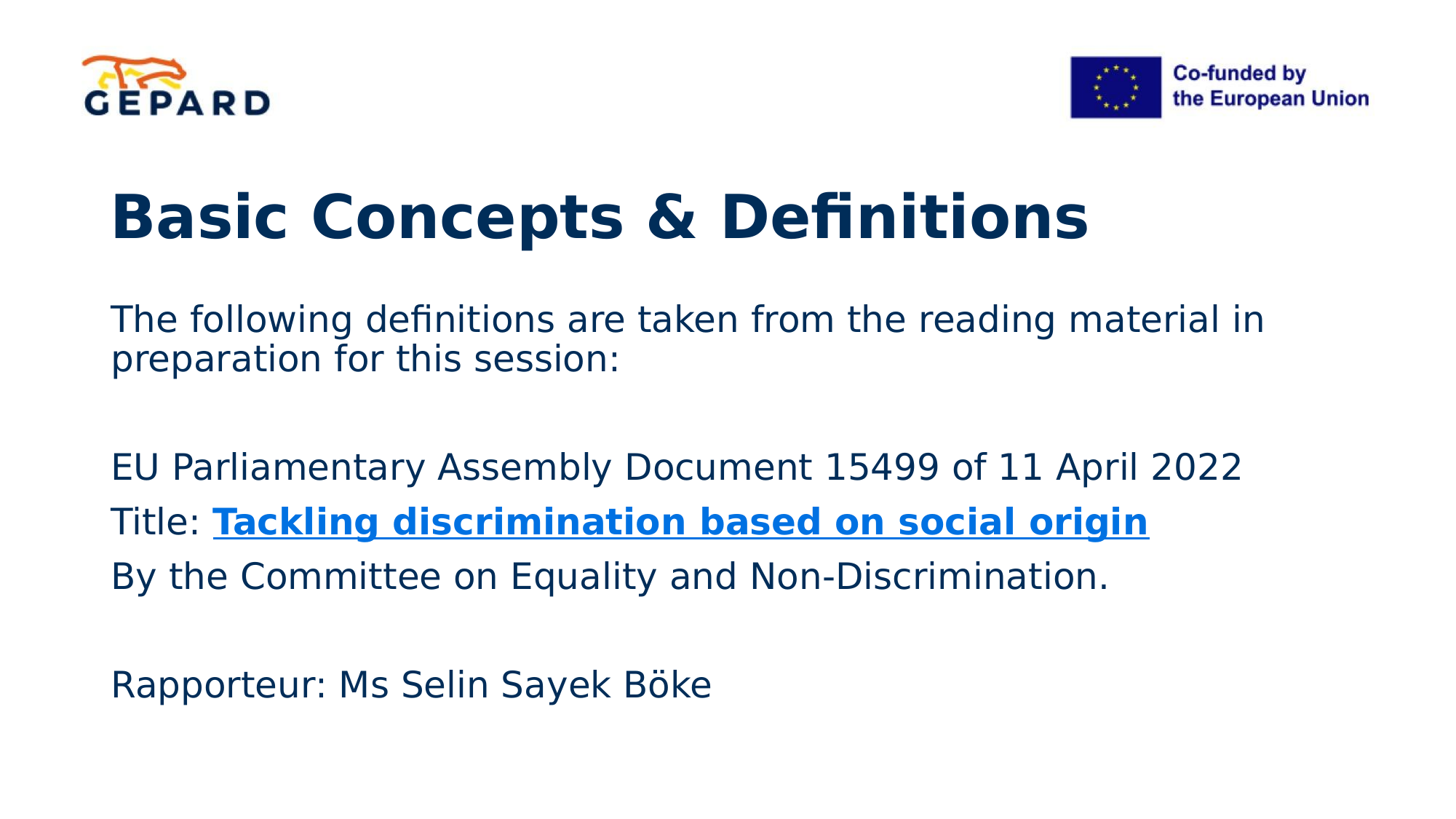

# Basic Concepts & Definitions
The following definitions are taken from the reading material in preparation for this session:

EU Parliamentary Assembly Document 15499 of 11 April 2022
Title: Tackling discrimination based on social origin
By the Committee on Equality and Non-Discrimination.

Rapporteur: Ms Selin Sayek Böke